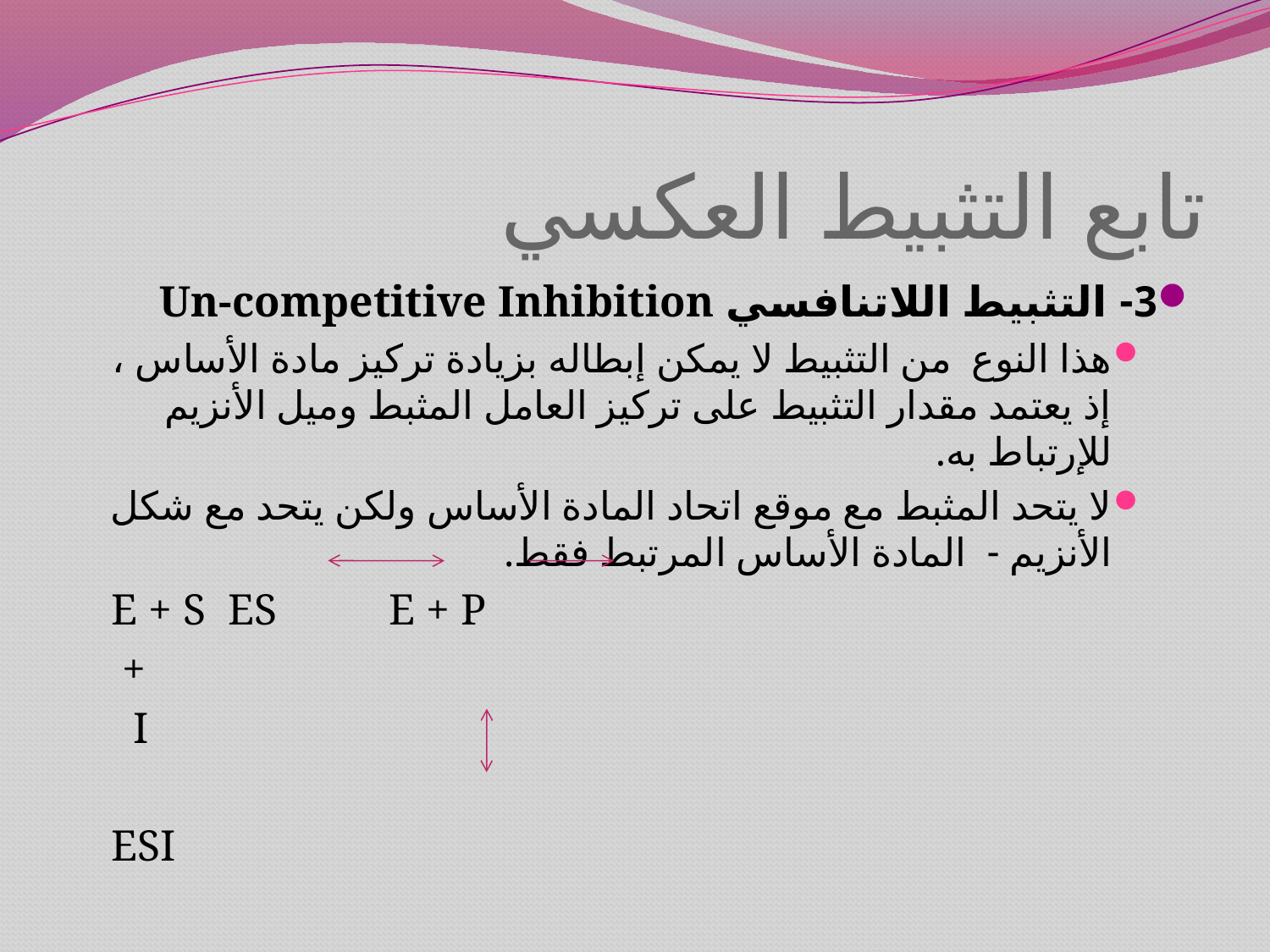

# تابع التثبيط العكسي
3- التثبيط اللاتنافسي Un-competitive Inhibition
هذا النوع  من التثبيط لا يمكن إبطاله بزيادة تركيز مادة الأساس ، إذ يعتمد مقدار التثبيط على تركيز العامل المثبط وميل الأنزيم للإرتباط به.
لا يتحد المثبط مع موقع اتحاد المادة الأساس ولكن يتحد مع شكل الأنزيم -  المادة الأساس المرتبط فقط.
		E + S		ES	    E + P
				 +
				  I

				ESI